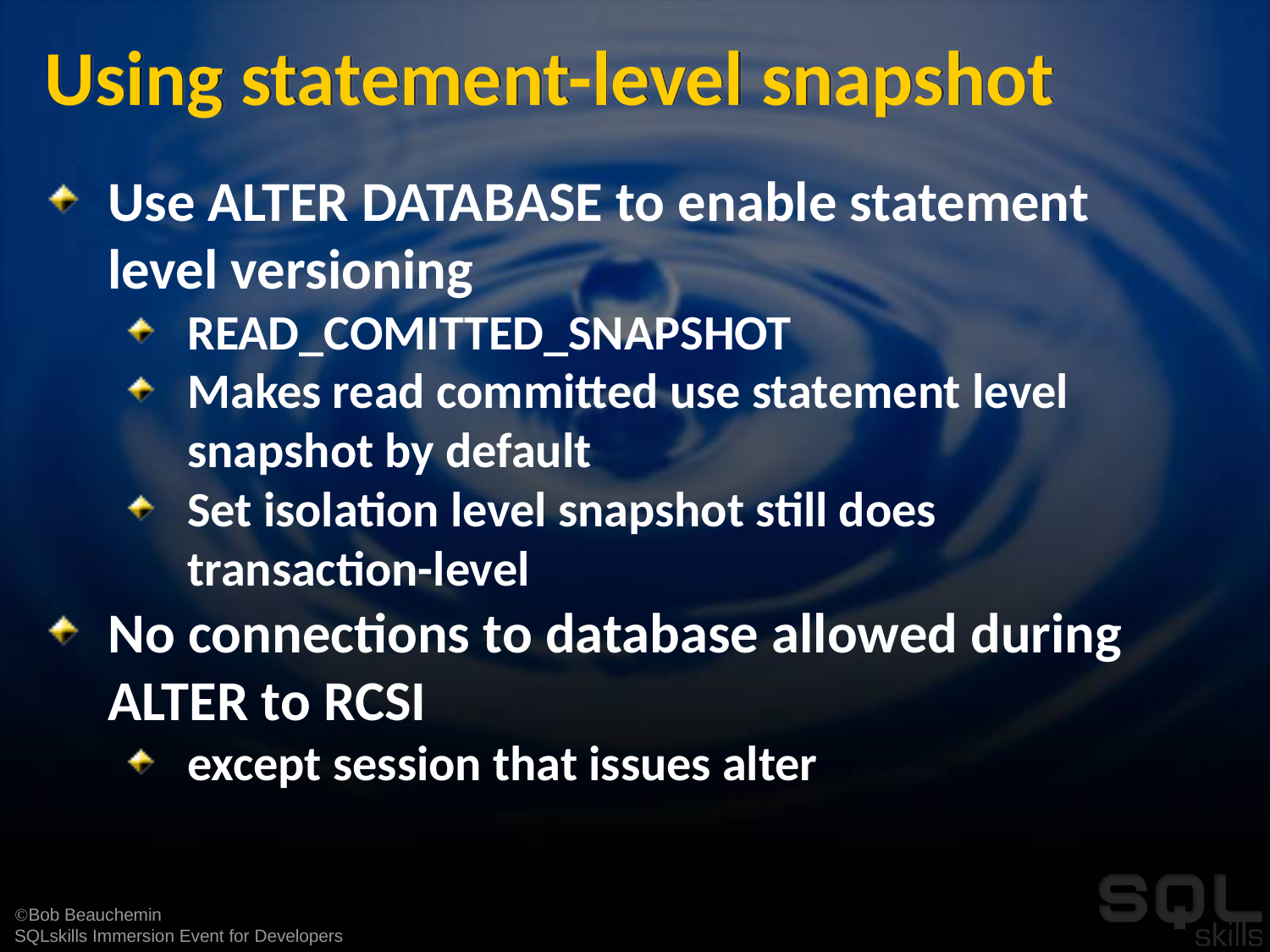

# Using statement-level snapshot
Use ALTER DATABASE to enable statement level versioning
READ_COMITTED_SNAPSHOT
Makes read committed use statement level snapshot by default
Set isolation level snapshot still does transaction-level
No connections to database allowed during ALTER to RCSI
except session that issues alter